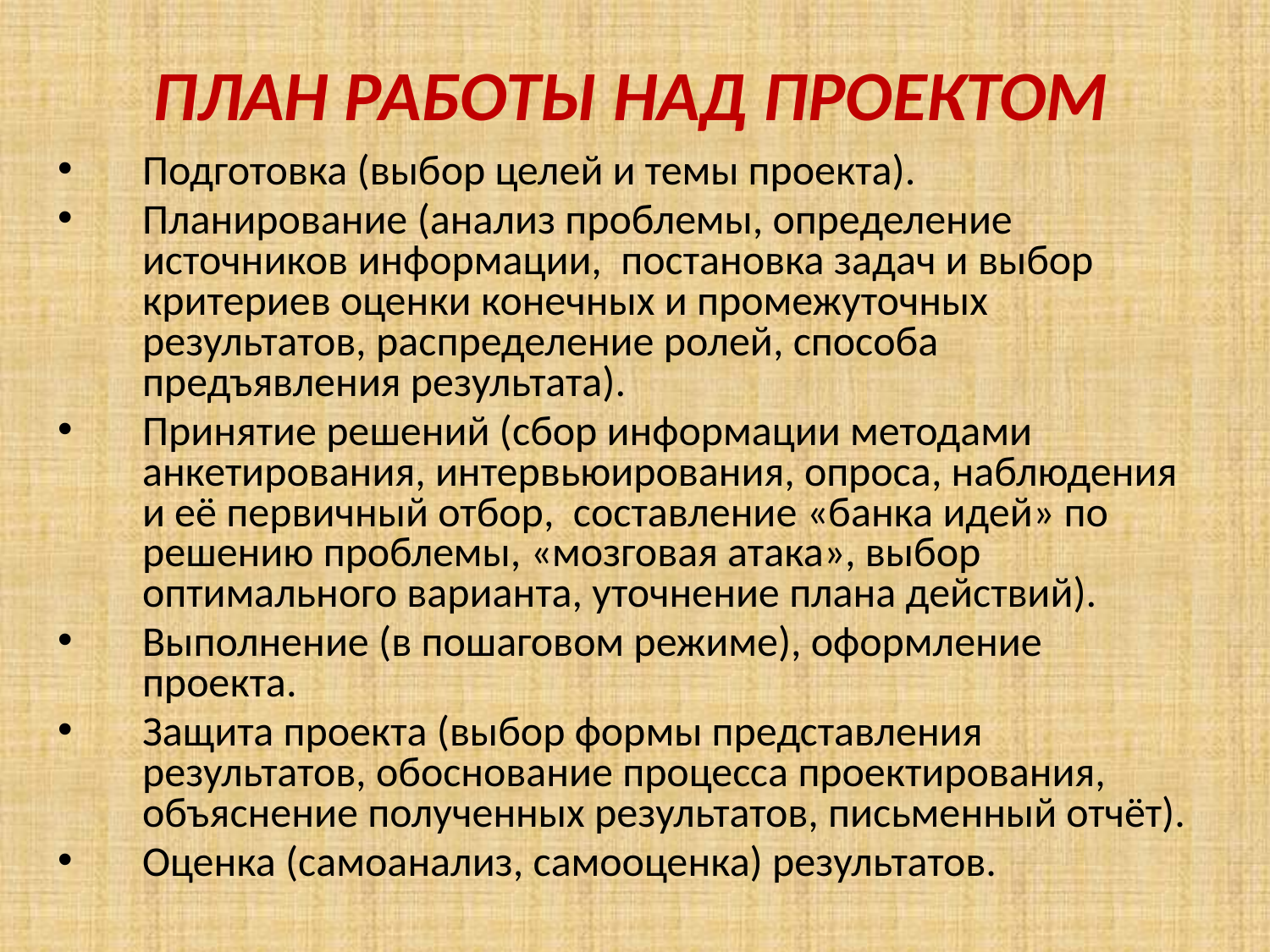

# ПЛАН РАБОТЫ НАД ПРОЕКТОМ
Подготовка (выбор целей и темы проекта).
Планирование (анализ проблемы, определение источников информации,  постановка задач и выбор критериев оценки конечных и промежуточных результатов, распределение ролей, способа предъявления результата).
Принятие решений (сбор информации методами анкетирования, интервьюирования, опроса, наблюдения и её первичный отбор,  составление «банка идей» по решению проблемы, «мозговая атака», выбор оптимального варианта, уточнение плана действий).
Выполнение (в пошаговом режиме), оформление проекта.
Защита проекта (выбор формы представления результатов, обоснование процесса проектирования, объяснение полученных результатов, письменный отчёт).
Оценка (самоанализ, самооценка) результатов.